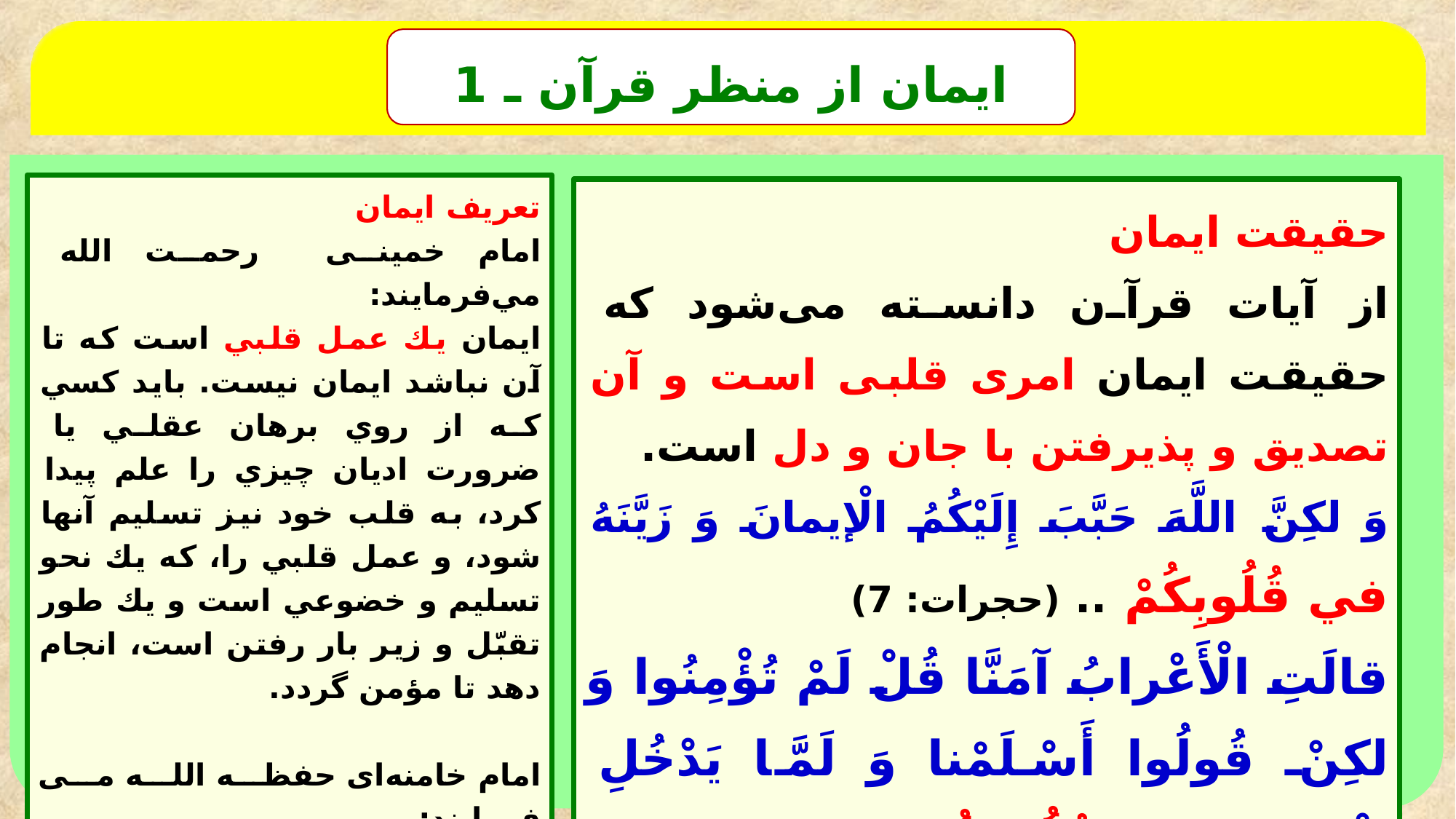

ایمان از منظر قرآن ـ 1

تعریف ایمان
امام خمينی  رحمت الله مي‌فرمايند:
ايمان يك عمل قلبي است كه تا آن نباشد ايمان نيست. بايد كسي كه از روي برهان عقلي يا ضرورت اديان چيزي را علم پيدا كرد، به قلب‏ خود نيز تسليم آنها شود، و عمل قلبي را، كه يك نحو تسليم و خضوعي است و يك طور تقبّل و زير بار رفتن است، انجام دهد تا مؤمن گردد.

امام خامنه‌ای حفظه الله می فرمایند:
هم در مفهوم ایمان ايمان يك امر قلبى است ... ايمان‏ يعنى‏ دل سپردن، سر سپردن، دل دادن

حقیقت ایمان
از آیات قرآن دانسته می‌شود که حقیقت ایمان امری قلبی است و آن تصدیق و پذیرفتن با جان و دل است.
وَ لكِنَّ اللَّهَ حَبَّبَ‏ إِلَيْكُمُ الْإيمانَ وَ زَيَّنَهُ في‏ قُلُوبِكُمْ .. (حجرات: 7)
قالَتِ الْأَعْرابُ آمَنَّا قُلْ لَمْ تُؤْمِنُوا وَ لكِنْ قُولُوا أَسْلَمْنا وَ لَمَّا يَدْخُلِ الْإيمانُ في‏ قُلُوبِكُمْ‏ .. (حجرات: 14)
كَتَبَ‏ في‏ قُلُوبِهِمُ‏ الْإيمانَ وَ أَيَّدَهُمْ بِرُوحٍ مِنْهُ .. (مجادله/22)؛